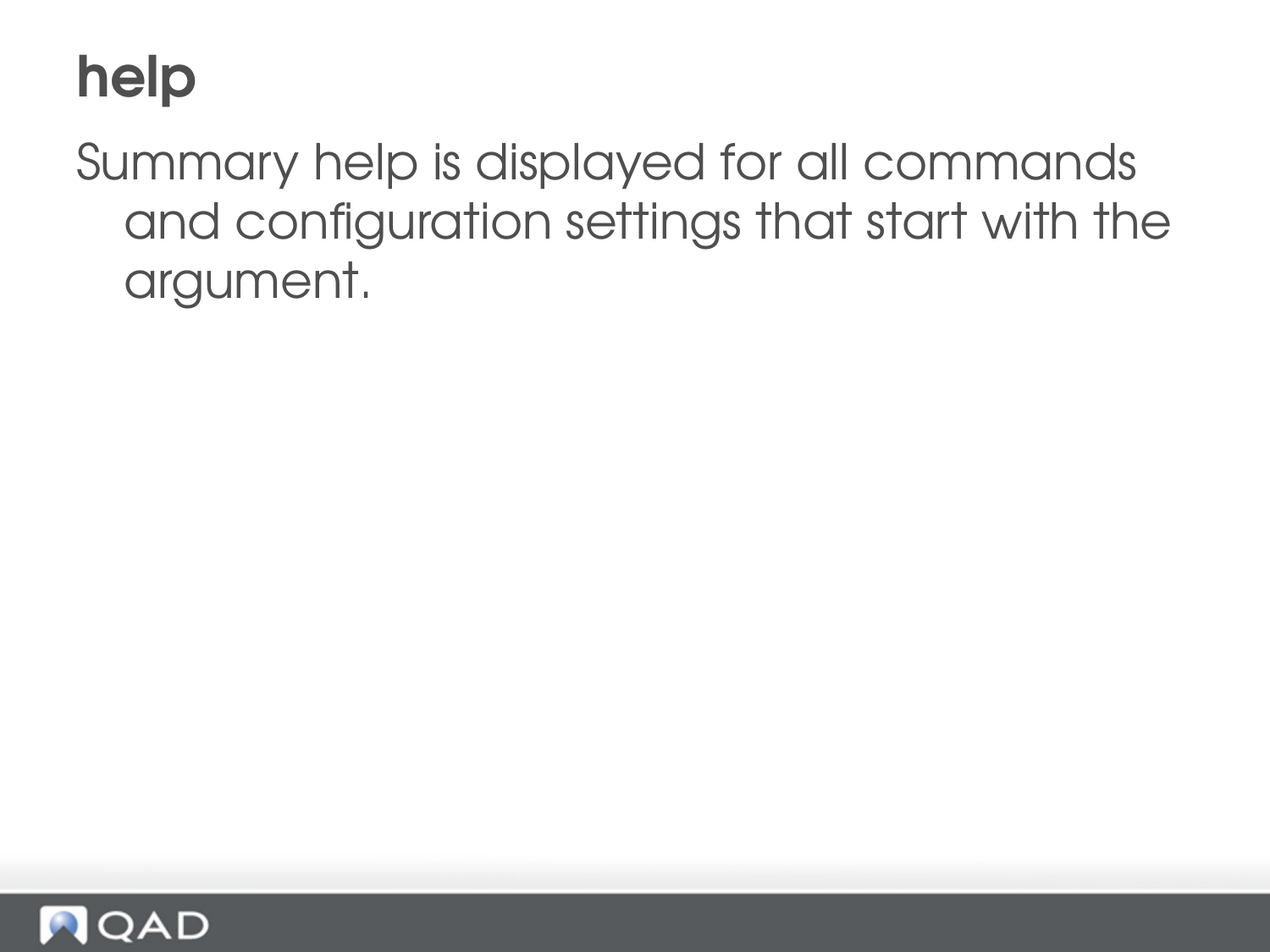

# help
Summary help is displayed for all commands and configuration settings that start with the argument.